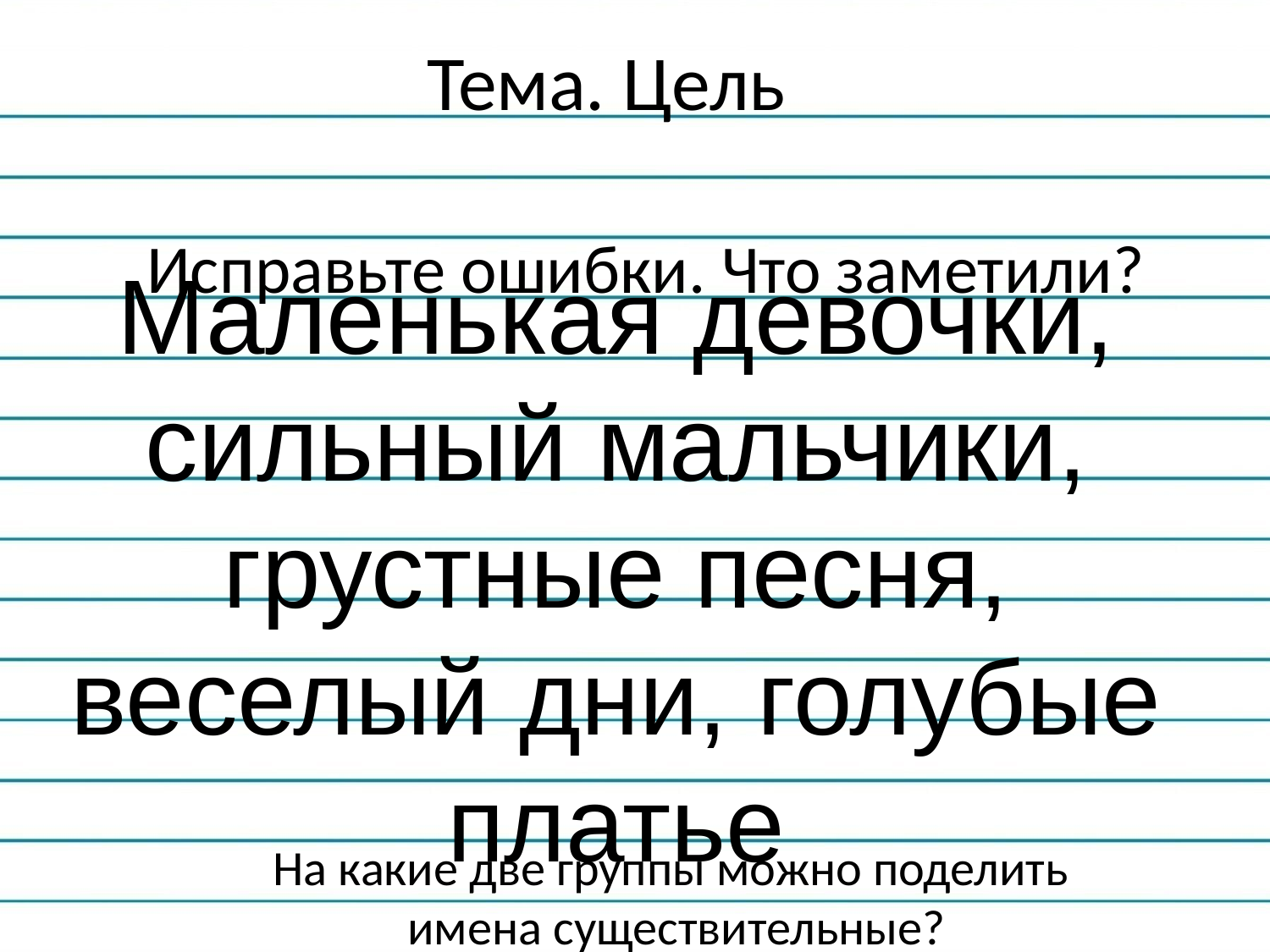

# Тема. Цель
Исправьте ошибки. Что заметили?
Маленькая девочки, сильный мальчики, грустные песня, веселый дни, голубые платье
На какие две группы можно поделить
имена существительные?